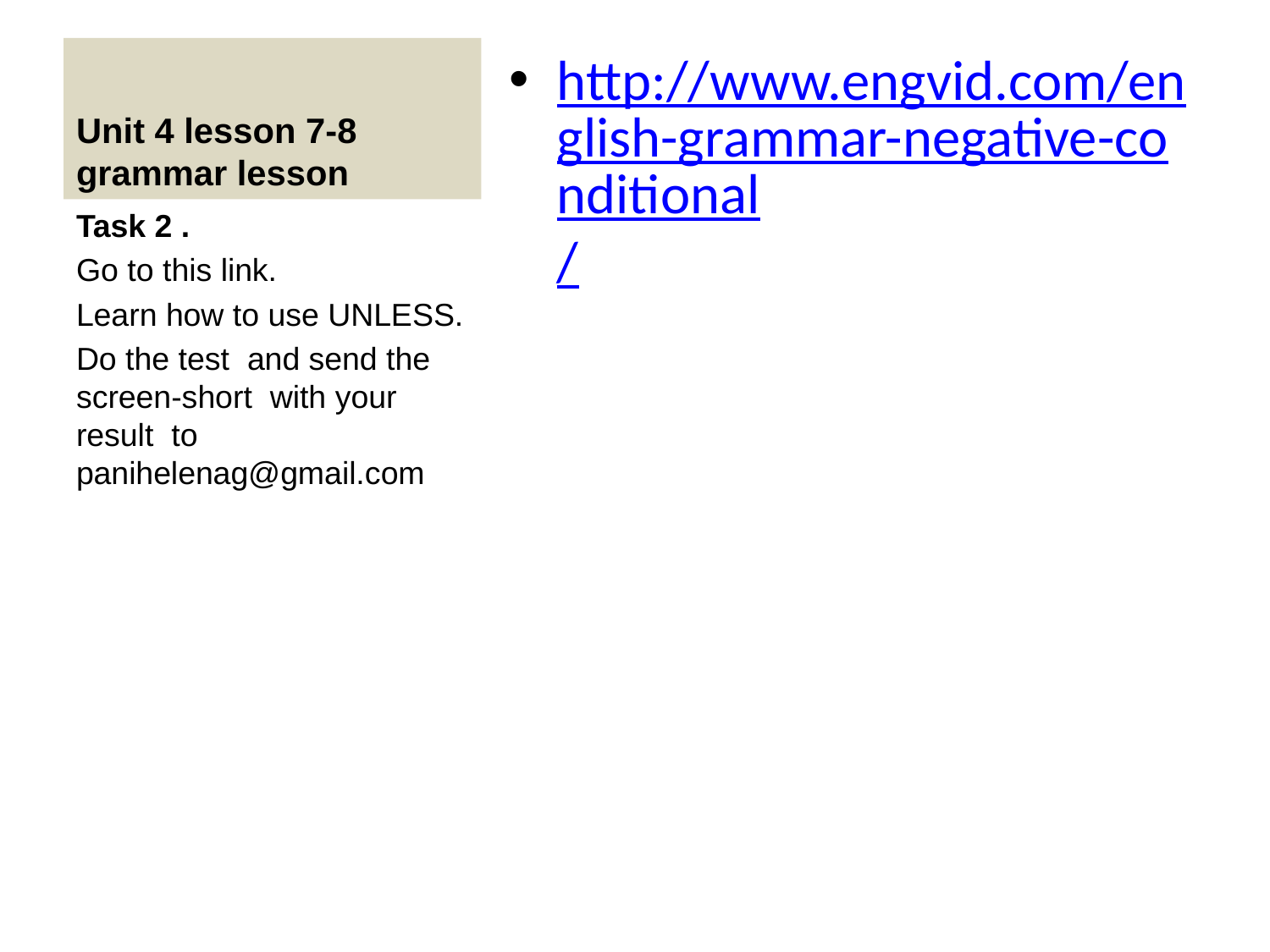

# Unit 4 lesson 7-8 grammar lesson
http://www.engvid.com/english-grammar-negative-conditional/

Task 2 .
Go to this link.
Learn how to use UNLESS.
Do the test  and send the screen-short  with your result  to panihelenag@gmail.com